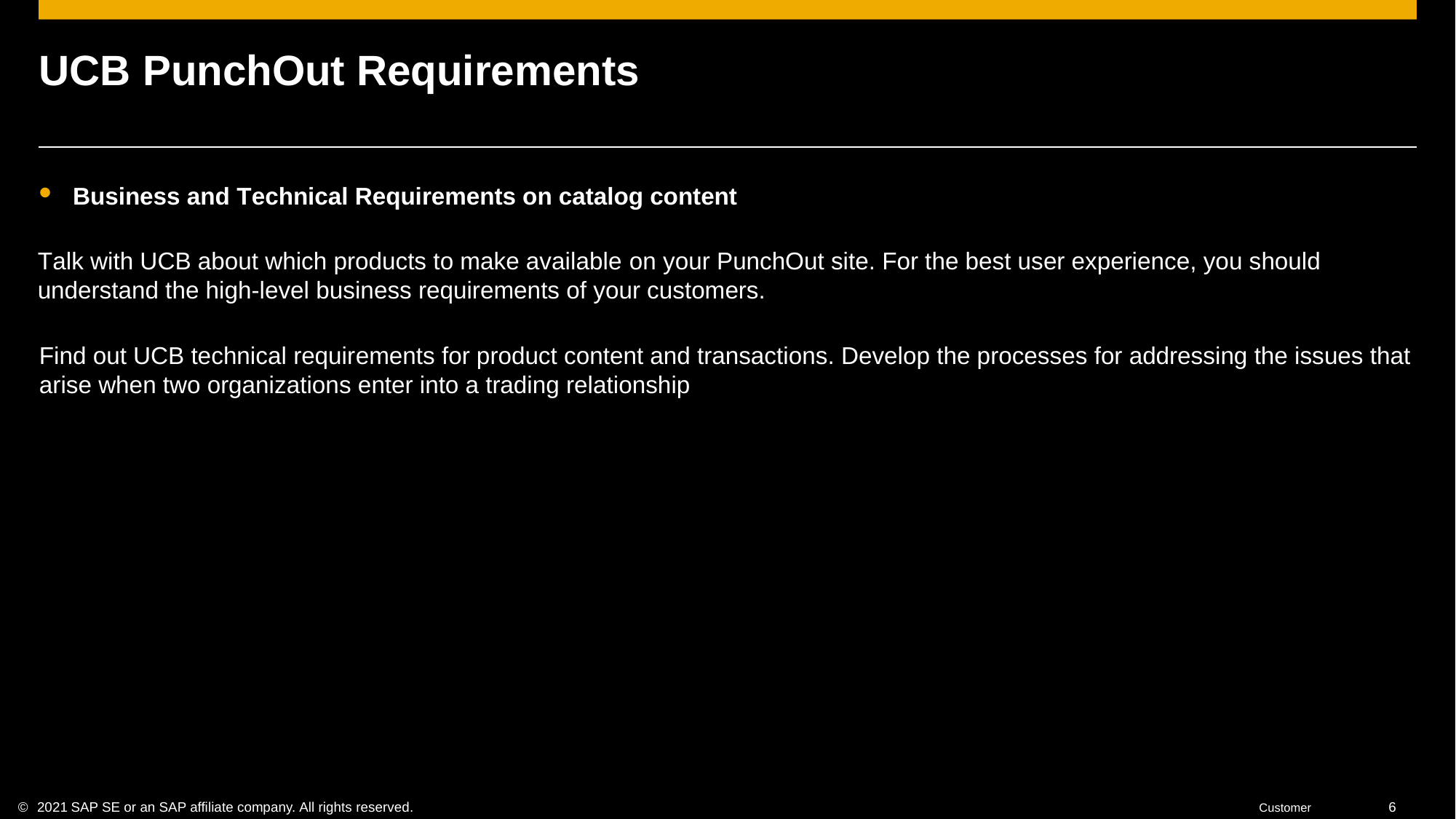

UCBPunchOut Requirements

•Business and Technical Requirements on catalog content
Talk with UCB about which products to make available on your PunchOut site. For the best user experience, you should
understand the high-level business requirements of your customers.
Find out UCB technical requirements for product content and transactions. Develop the processes for addressing the issues that
arise when two organizations enter into a trading relationship
©	2021SAP SE or an SAP affiliate company. All rights reserved.	Customer	6